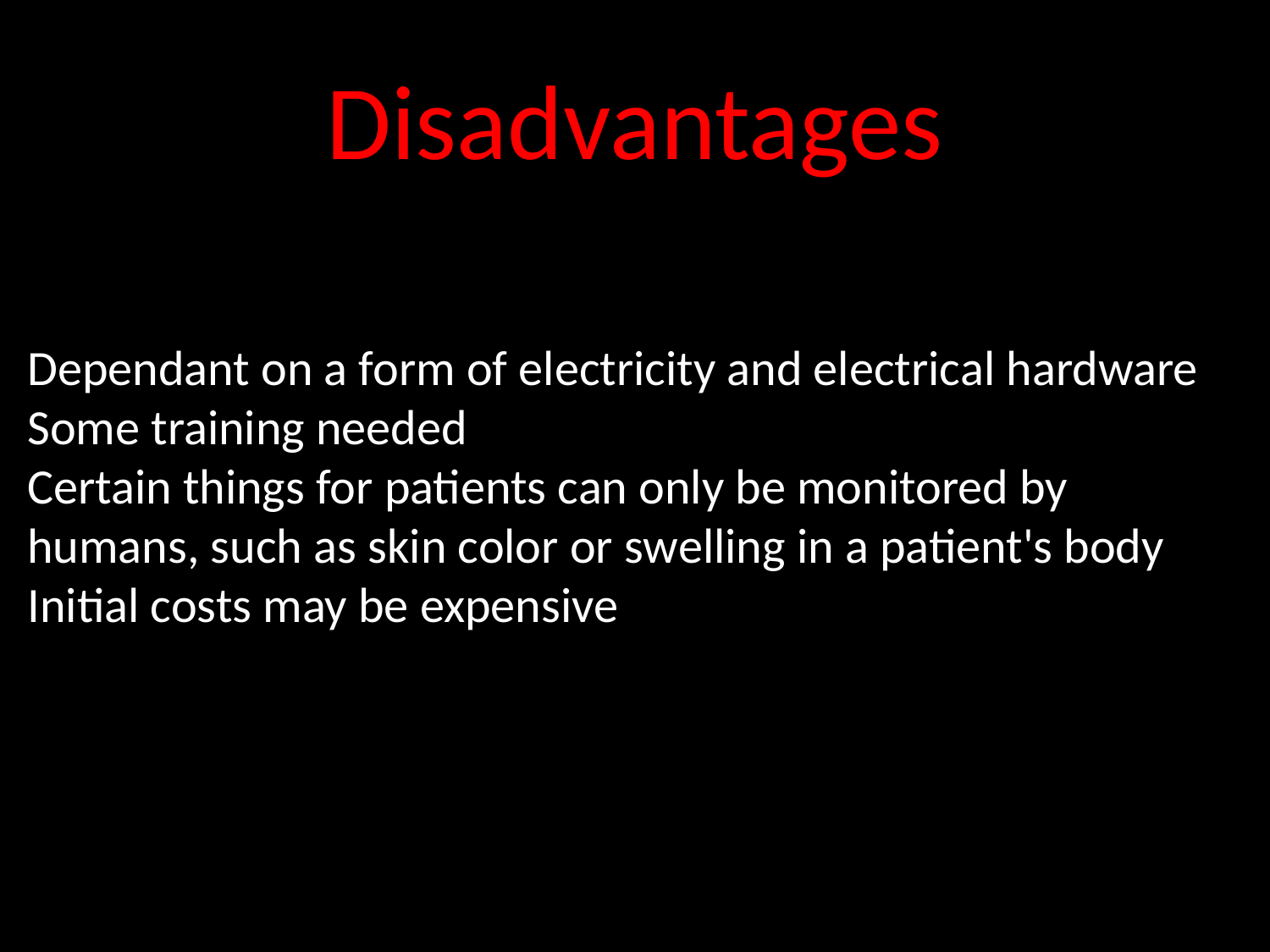

# Disadvantages
Dependant on a form of electricity and electrical hardware
Some training needed
Certain things for patients can only be monitored by humans, such as skin color or swelling in a patient's body
Initial costs may be expensive